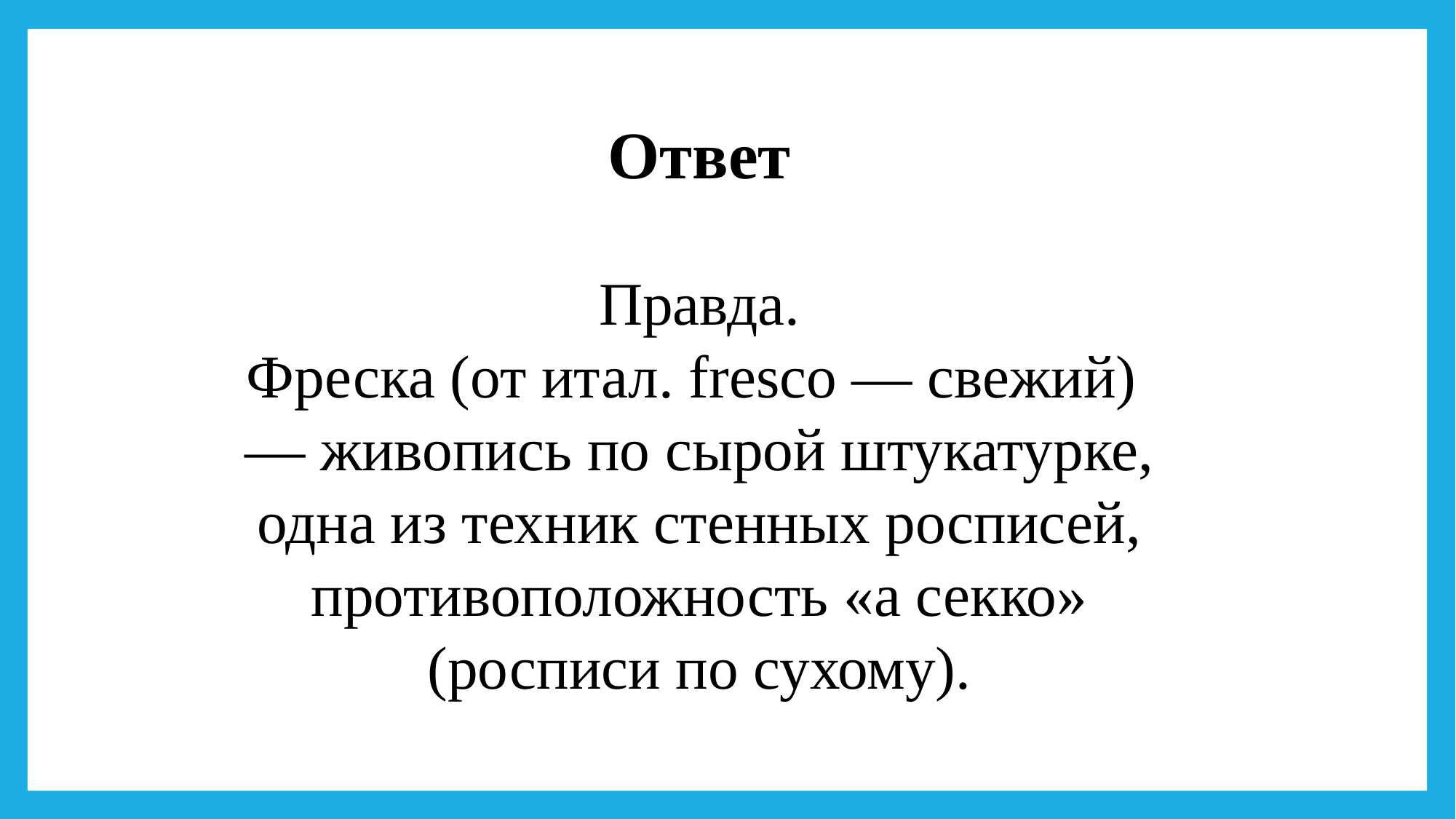

Ответ

Правда.
Фреска (от итал. fresco — свежий)  — живопись по сырой штукатурке, одна из техник стенных росписей, противоположность «а секко» (росписи по сухому).